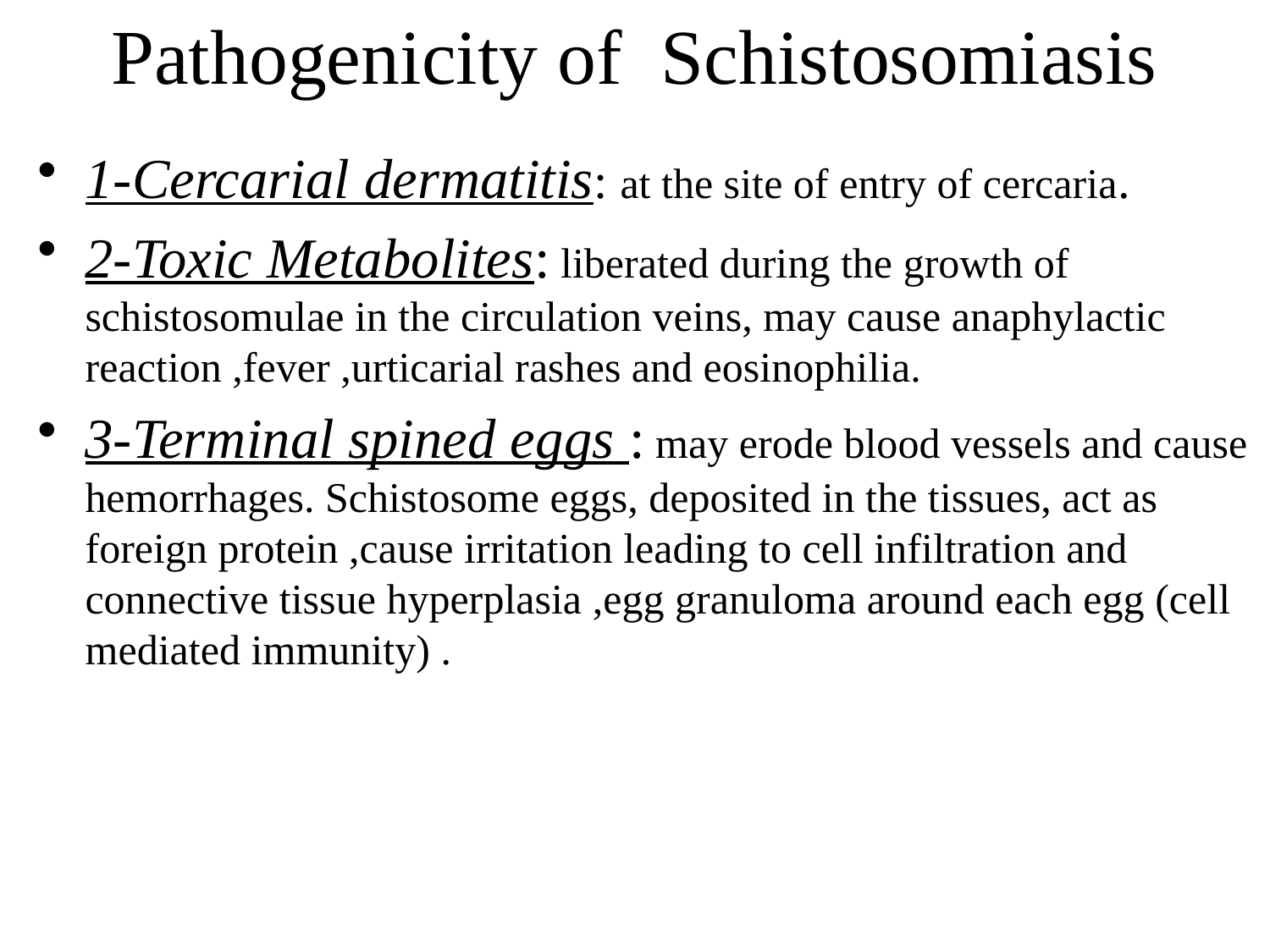

# Pathogenicity of  Schistosomiasis
1-Cercarial dermatitis: at the site of entry of cercaria.
2-Toxic Metabolites: liberated during the growth of schistosomulae in the circulation veins, may cause anaphylactic reaction ,fever ,urticarial rashes and eosinophilia.
3-Terminal spined eggs : may erode blood vessels and cause hemorrhages. Schistosome eggs, deposited in the tissues, act as foreign protein ,cause irritation leading to cell infiltration and connective tissue hyperplasia ,egg granuloma around each egg (cell mediated immunity) .